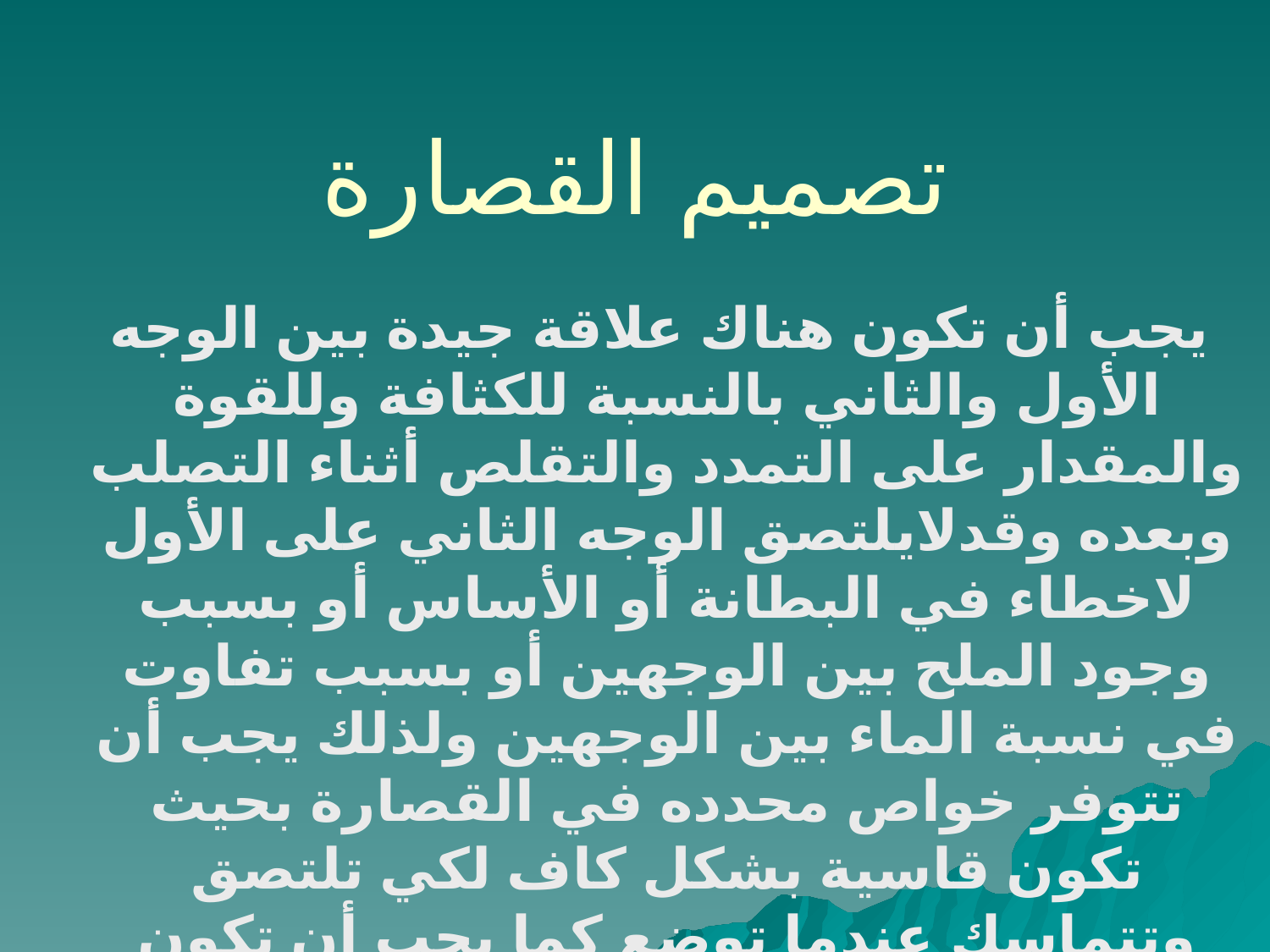

# تصميم القصارة

 يجب أن تكون هناك علاقة جيدة بين الوجه الأول والثاني بالنسبة للكثافة وللقوة والمقدار على التمدد والتقلص أثناء التصلب وبعده وقدلايلتصق الوجه الثاني على الأول لاخطاء في البطانة أو الأساس أو بسبب وجود الملح بين الوجهين أو بسبب تفاوت في نسبة الماء بين الوجهين ولذلك يجب أن تتوفر خواص محدده في القصارة بحيث تكون قاسية بشكل كاف لكي تلتصق وتتماسك عندما توضع كما يجب أن تكون أكثر صلابة عند وضعها على السقف.